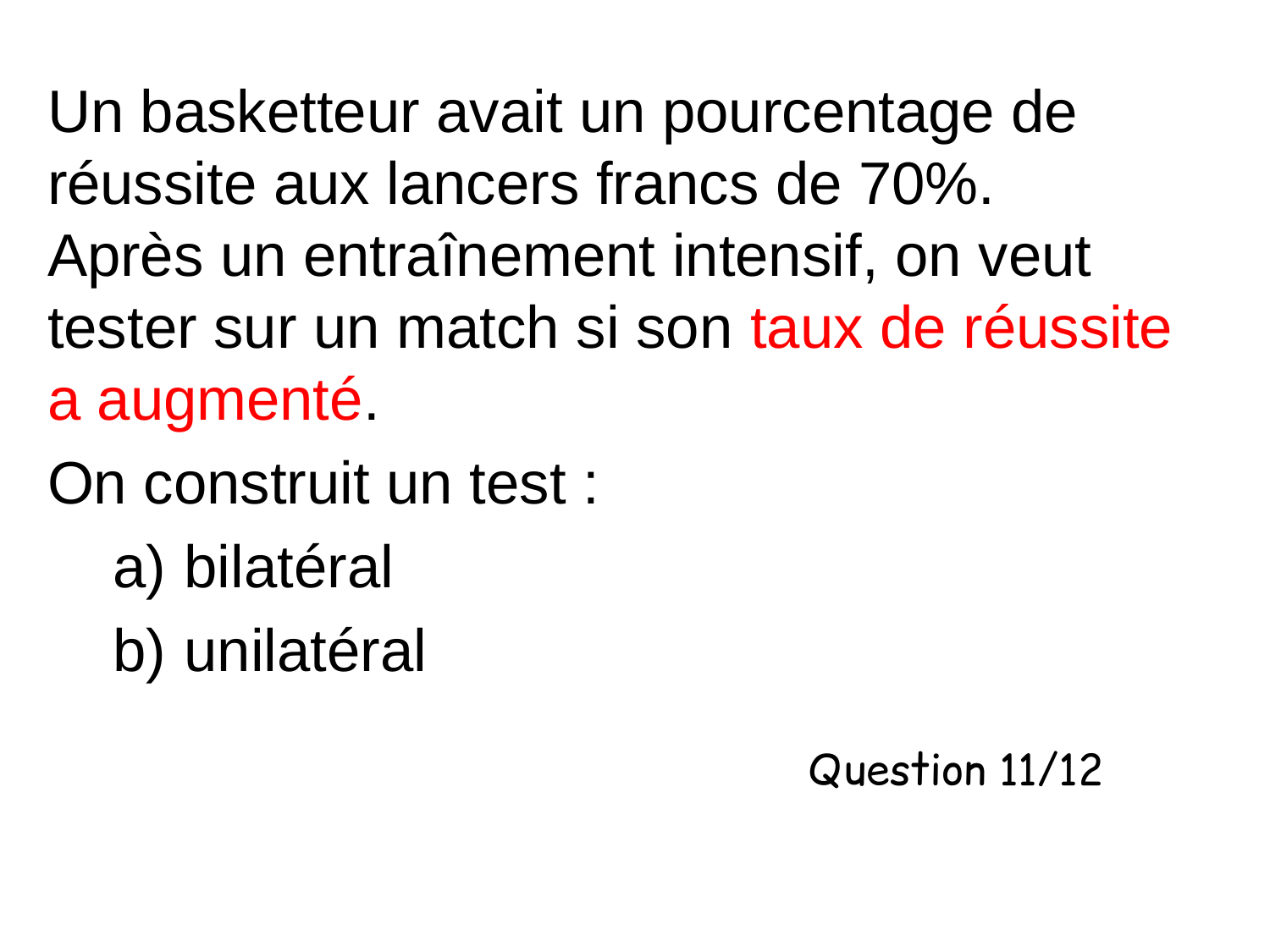

Un basketteur avait un pourcentage de réussite aux lancers francs de 70%.
Après un entraînement intensif, on veut tester sur un match si son taux de réussite a augmenté.
On construit un test :
bilatéral
unilatéral
Question 11/12